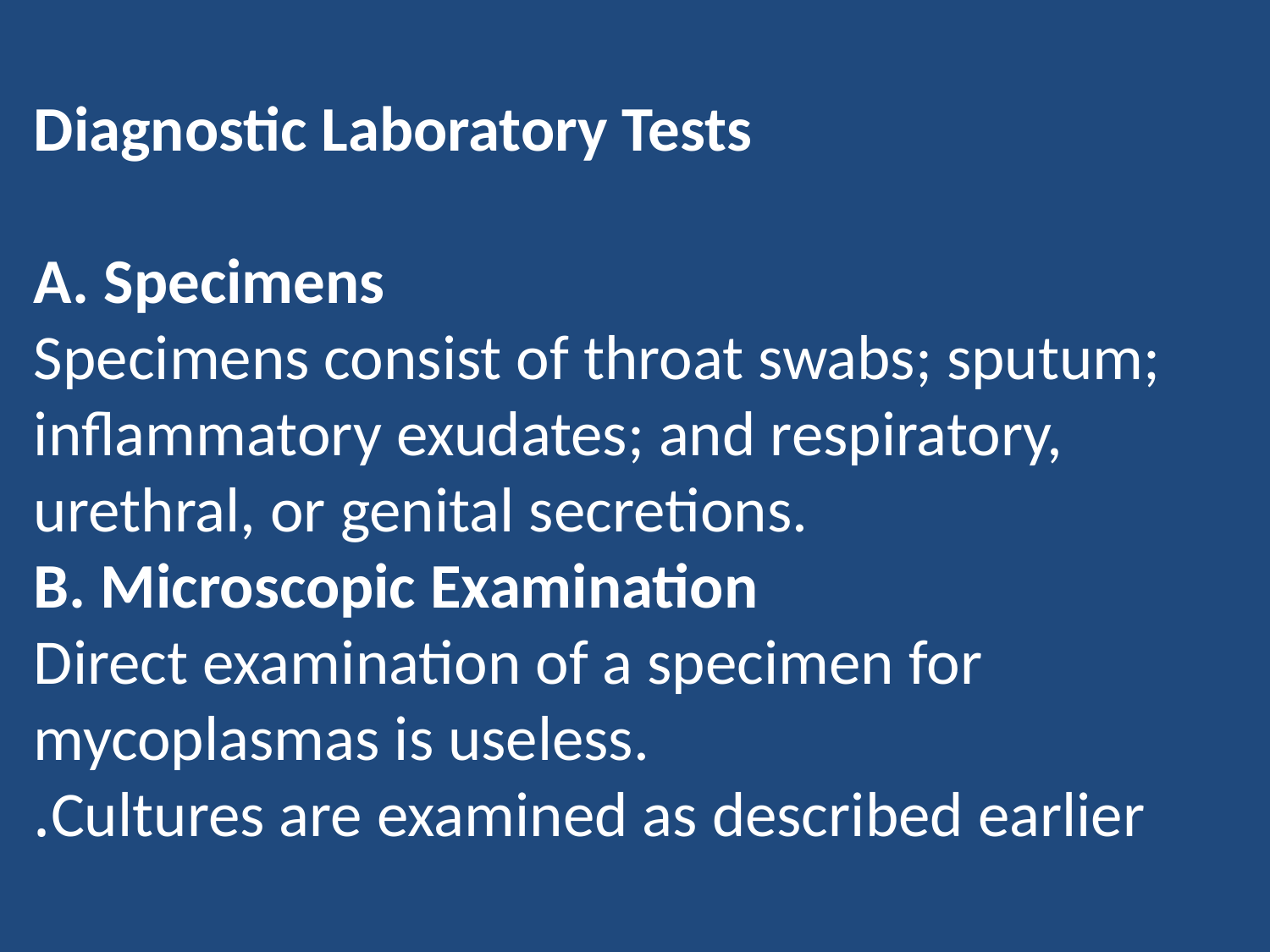

# Diagnostic Laboratory Tests A. Specimens Specimens consist of throat swabs; sputum; inflammatory exudates; and respiratory, urethral, or genital secretions. B. Microscopic Examination Direct examination of a specimen for mycoplasmas is useless. Cultures are examined as described earlier.